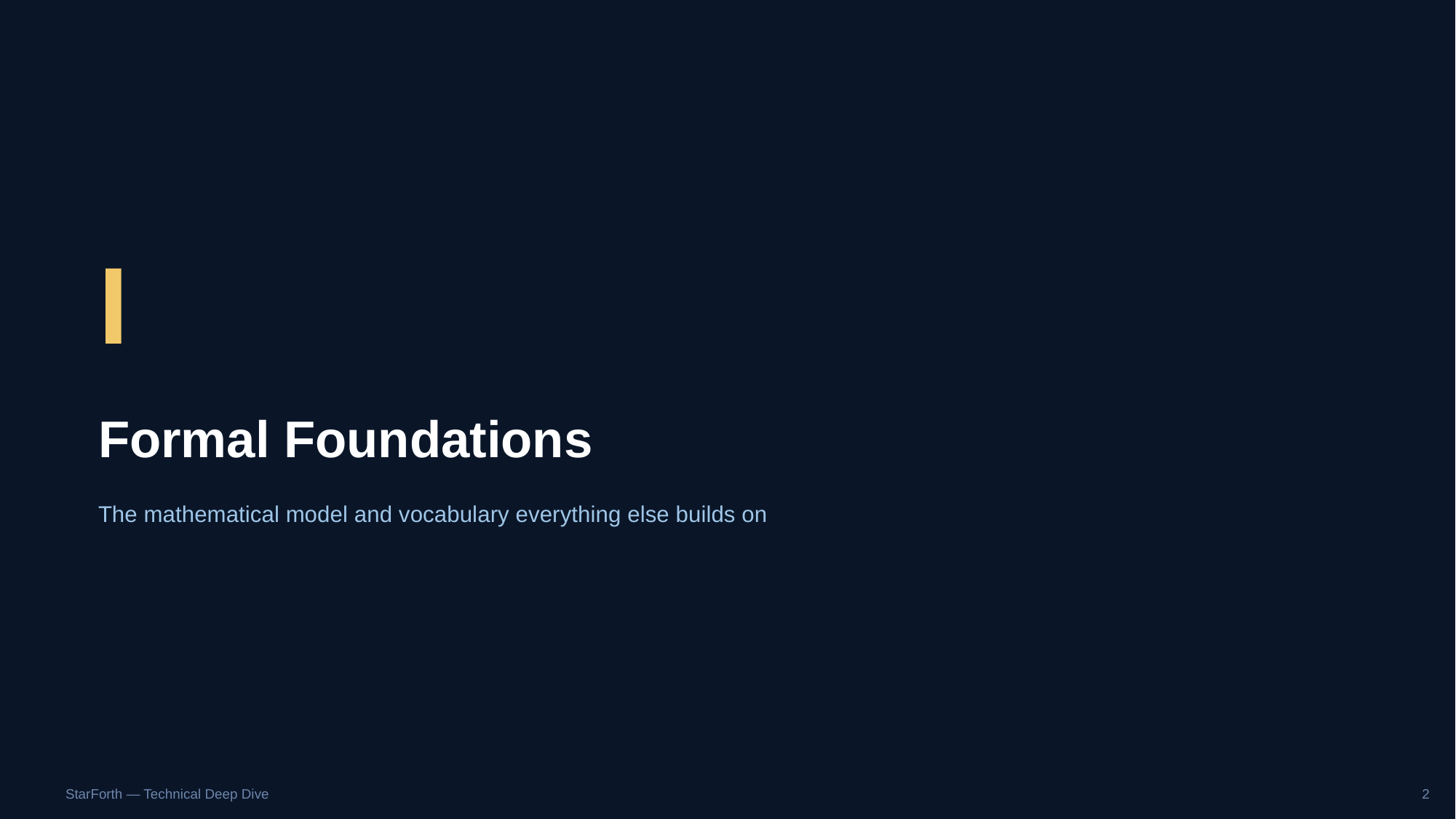

I
Formal Foundations
The mathematical model and vocabulary everything else builds on
StarForth — Technical Deep Dive
2